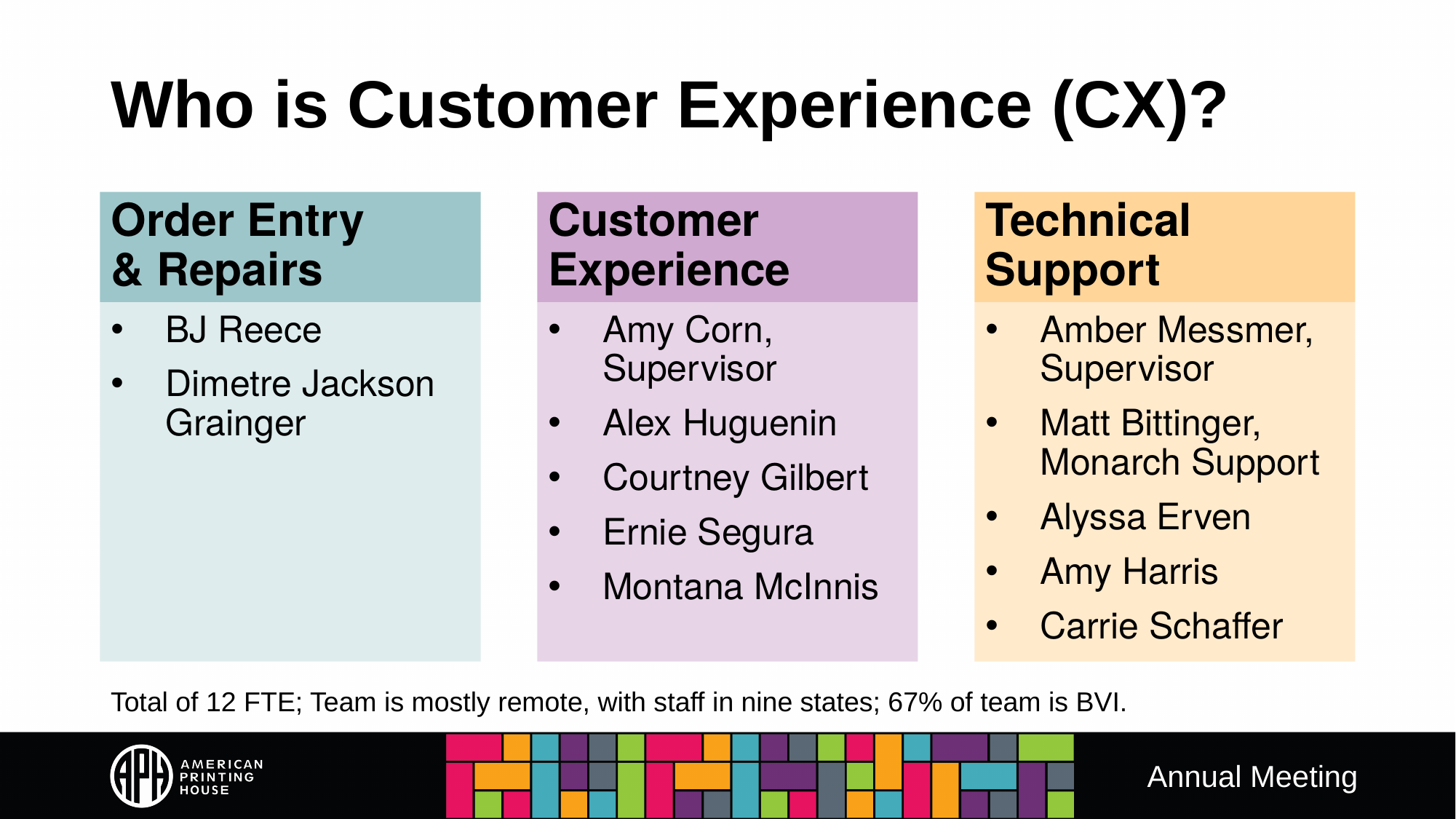

# Who is Customer Experience (CX)?

Customer Experience
Amy Corn, Supervisor
Alex Huguenin
Courtney Gilbert
Ernie Segura
Montana McInnis

Technical Support
Amber Messmer, Supervisor
Matt Bittinger, Monarch Support
Alyssa Erven
Amy Harris
Carrie Schaffer
Order Entry
& Repairs
BJ Reece
Dimetre Jackson Grainger

Total of 12 FTE; Team is mostly remote, with staff in nine states; 67% of team is BVI.